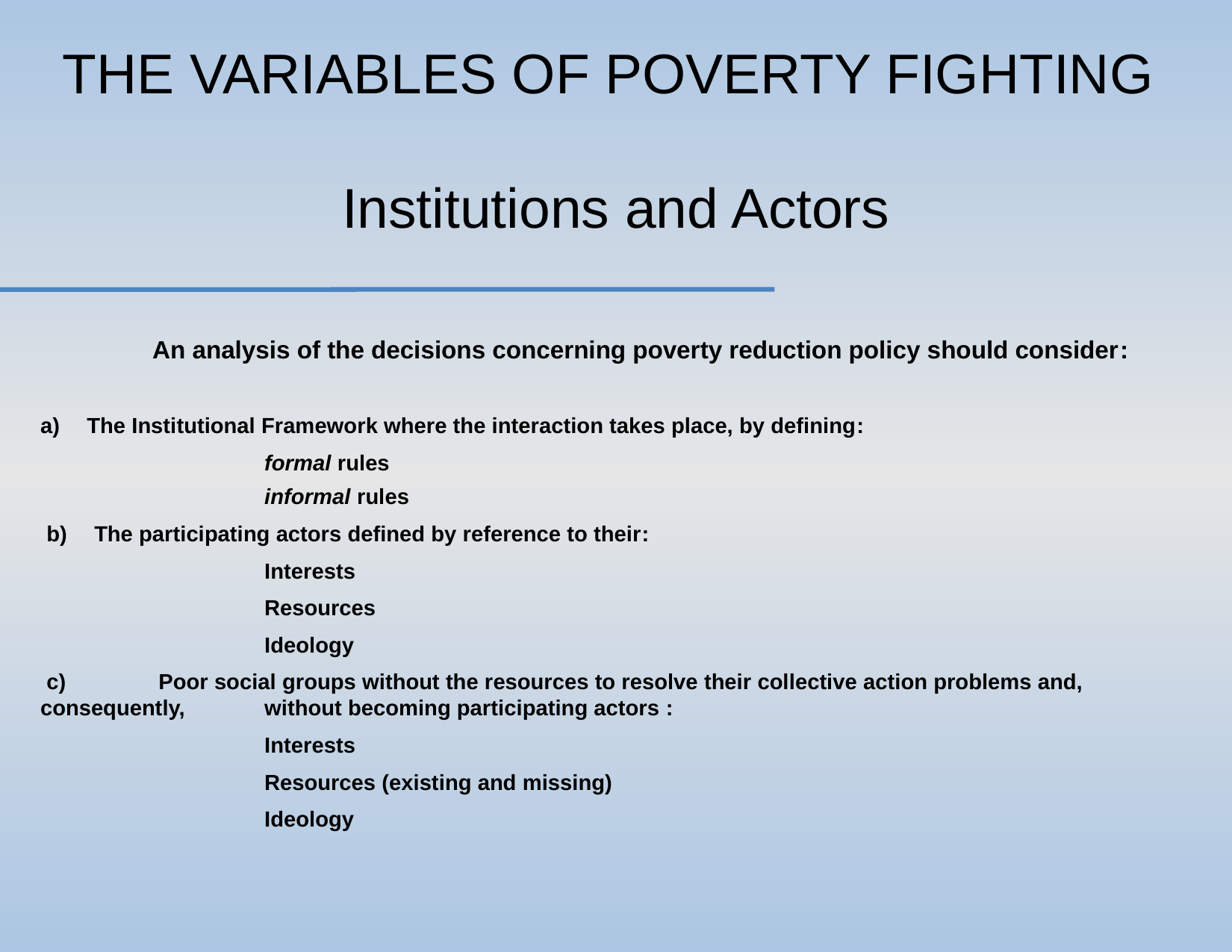

# THE VARIABLES OF POVERTY FIGHTING Institutions and Actors

	An analysis of the decisions concerning poverty reduction policy should consider:

a)     The Institutional Framework where the interaction takes place, by defining:
		formal rules
		informal rules
 b)     The participating actors defined by reference to their:
		Interests
		Resources
		Ideology
 c)	 Poor social groups without the resources to resolve their collective action problems and, consequently, 	without becoming participating actors :
		Interests
		Resources (existing and missing)
		Ideology